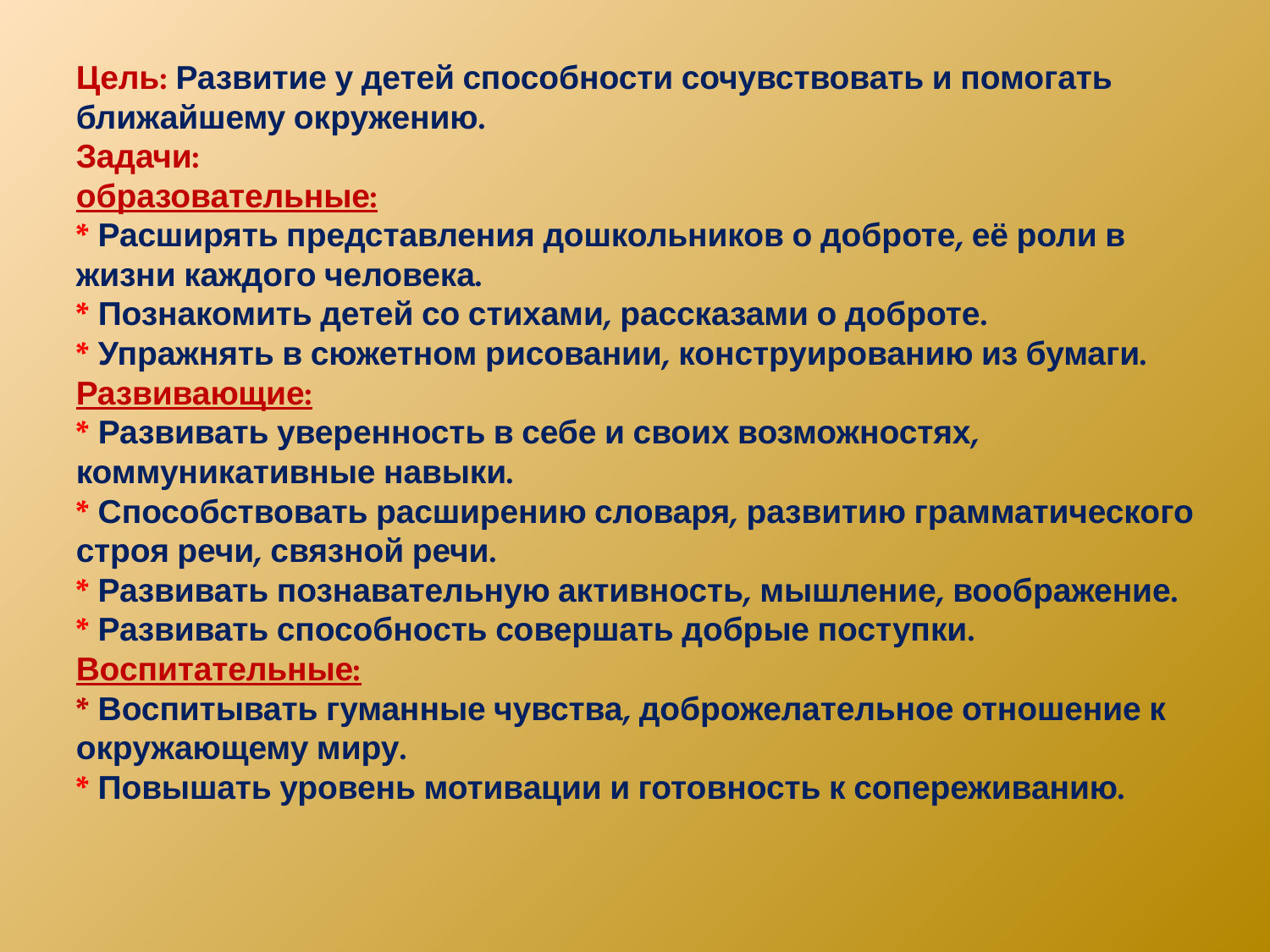

# Цель: Развитие у детей способности сочувствовать и помогать ближайшему окружению. Задачи: образовательные: * Расширять представления дошкольников о доброте, её роли в жизни каждого человека. * Познакомить детей со стихами, рассказами о доброте. * Упражнять в сюжетном рисовании, конструированию из бумаги. Развивающие: * Развивать уверенность в себе и своих возможностях, коммуникативные навыки. * Способствовать расширению словаря, развитию грамматического строя речи, связной речи. * Развивать познавательную активность, мышление, воображение. * Развивать способность совершать добрые поступки. Воспитательные: * Воспитывать гуманные чувства, доброжелательное отношение к окружающему миру. * Повышать уровень мотивации и готовность к сопереживанию.